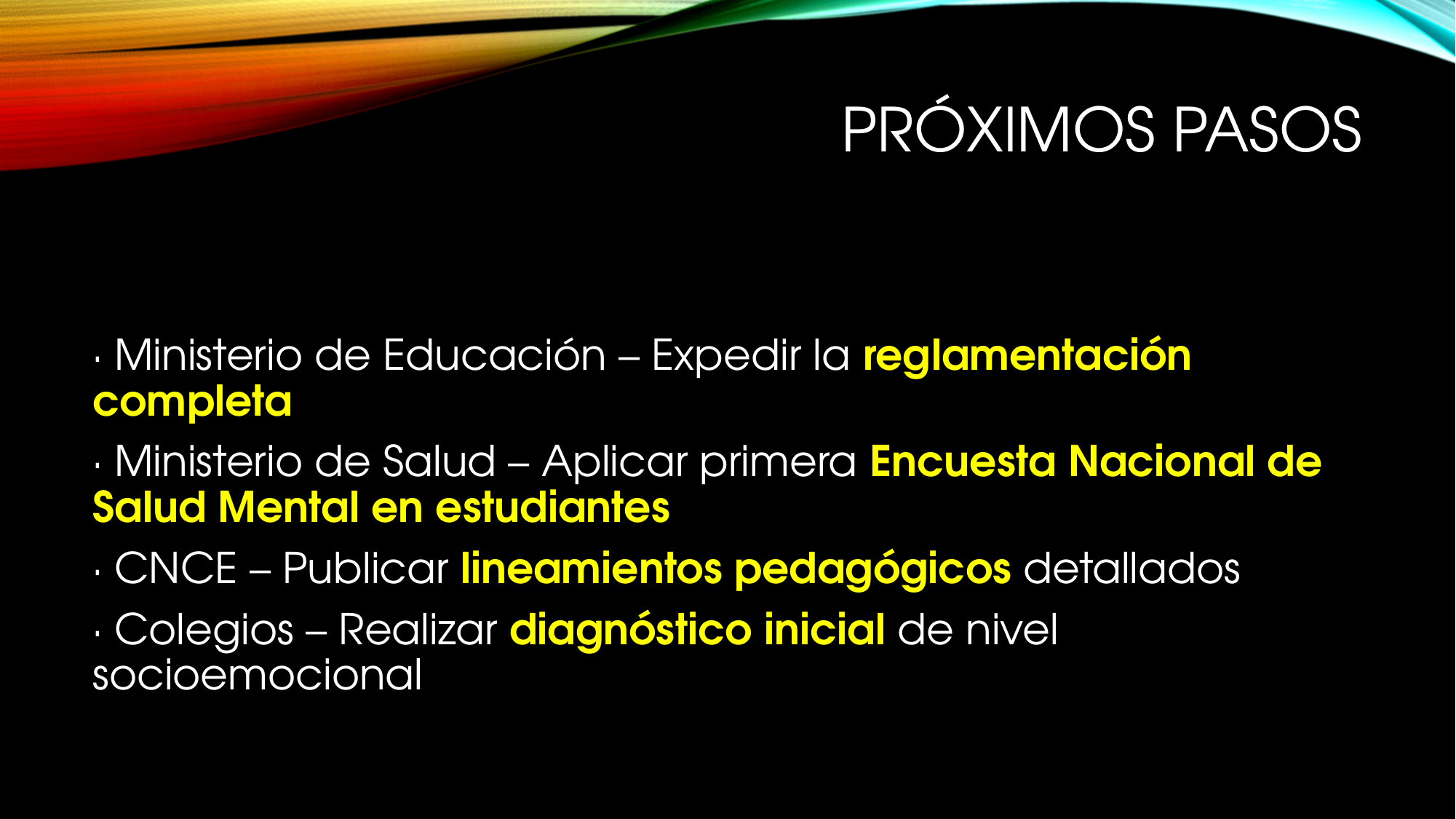

# Próximos pasos

· Ministerio de Educación – Expedir la reglamentación completa
· Ministerio de Salud – Aplicar primera Encuesta Nacional de Salud Mental en estudiantes
· CNCE – Publicar lineamientos pedagógicos detallados
· Colegios – Realizar diagnóstico inicial de nivel socioemocional